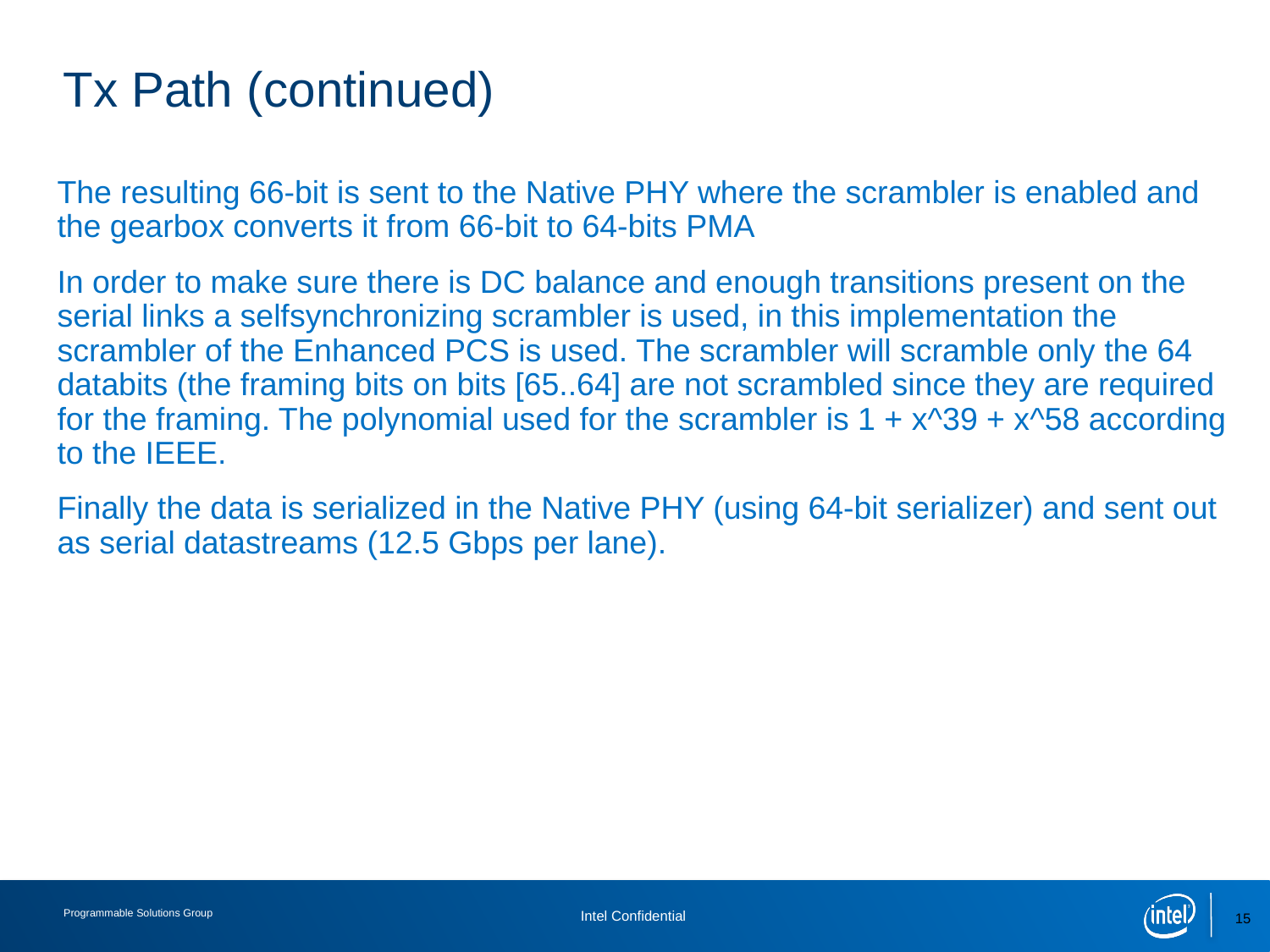

# Tx Path (continued)
The resulting 66-bit is sent to the Native PHY where the scrambler is enabled and the gearbox converts it from 66-bit to 64-bits PMA
In order to make sure there is DC balance and enough transitions present on the serial links a selfsynchronizing scrambler is used, in this implementation the scrambler of the Enhanced PCS is used. The scrambler will scramble only the 64 databits (the framing bits on bits [65..64] are not scrambled since they are required for the framing. The polynomial used for the scrambler is 1 + x^39 + x^58 according to the IEEE.
Finally the data is serialized in the Native PHY (using 64-bit serializer) and sent out as serial datastreams (12.5 Gbps per lane).
15